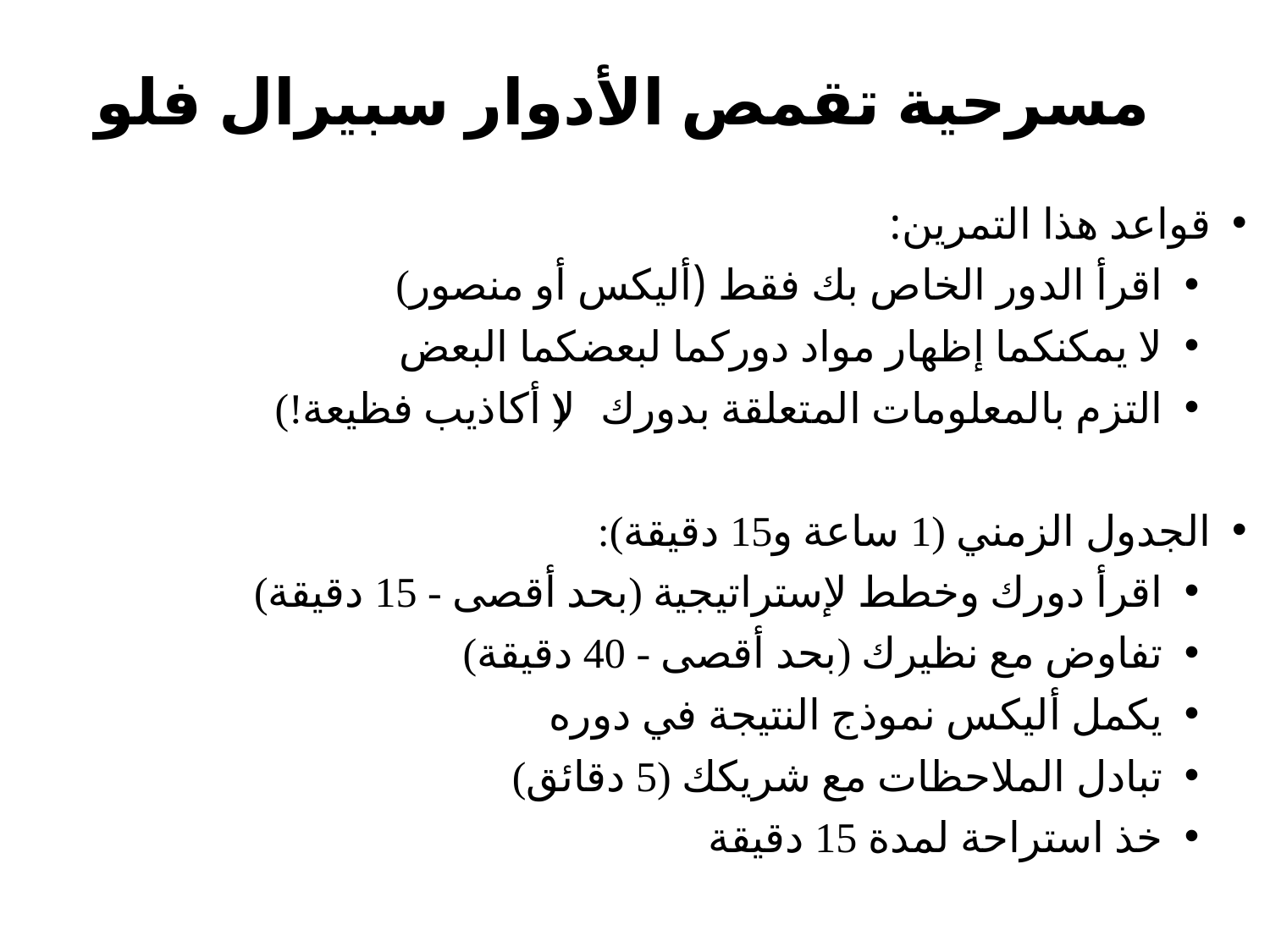

# مسرحية تقمص الأدوار سبيرال فلو

قواعد هذا التمرين:
اقرأ الدور الخاص بك فقط (أليكس أو منصور)
لا يمكنكما إظهار مواد دوركما لبعضكما البعض
التزم بالمعلومات المتعلقة بدورك (لا أكاذيب فظيعة!)

الجدول الزمني (1 ساعة و15 دقيقة):
اقرأ دورك وخطط لإستراتيجية (بحد أقصى - 15 دقيقة)
تفاوض مع نظيرك (بحد أقصى - 40 دقيقة)
يكمل أليكس نموذج النتيجة في دوره
تبادل الملاحظات مع شريكك (5 دقائق)
خذ استراحة لمدة 15 دقيقة